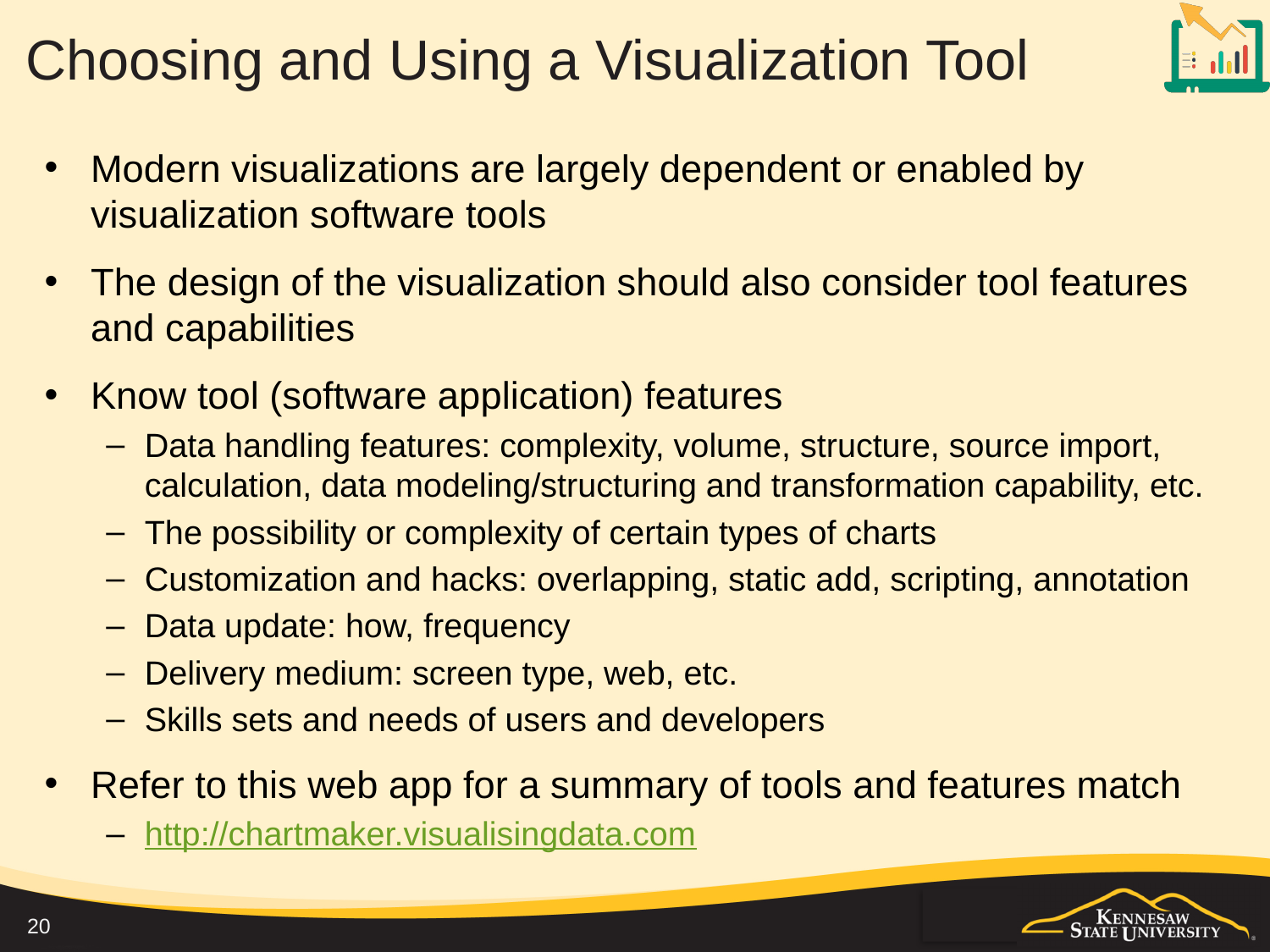

# Choosing and Using a Visualization Tool
Modern visualizations are largely dependent or enabled by visualization software tools
The design of the visualization should also consider tool features and capabilities
Know tool (software application) features
Data handling features: complexity, volume, structure, source import, calculation, data modeling/structuring and transformation capability, etc.
The possibility or complexity of certain types of charts
Customization and hacks: overlapping, static add, scripting, annotation
Data update: how, frequency
Delivery medium: screen type, web, etc.
Skills sets and needs of users and developers
Refer to this web app for a summary of tools and features match
http://chartmaker.visualisingdata.com
20